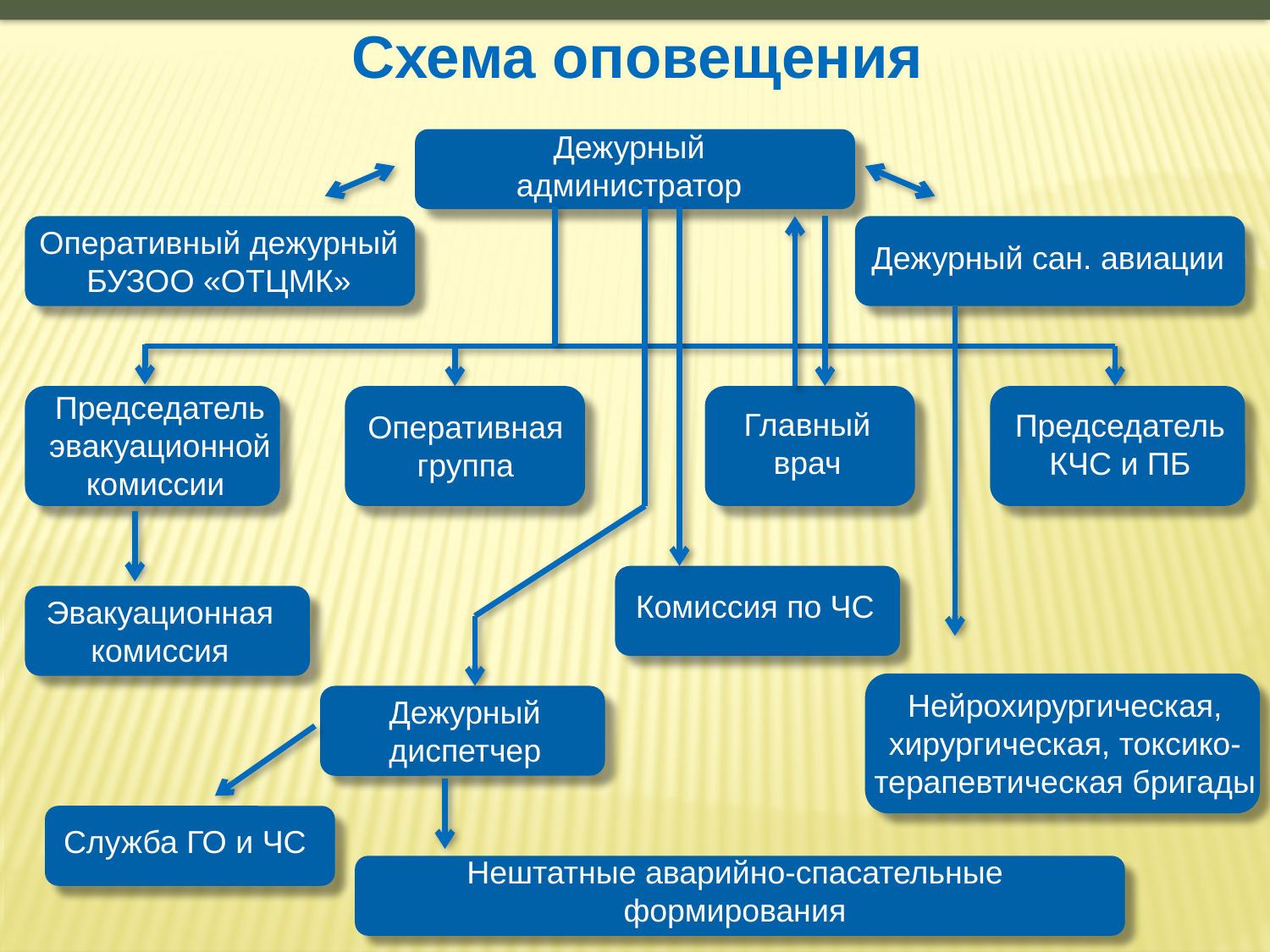

Схема оповещения
Дежурный администратор

Оперативный дежурный
БУЗОО «ОТЦМК»

Дежурный сан. авиации
Председатель эвакуационной комиссии

Главный врач
Председатель КЧС и ПБ
Оперативная группа

Комиссия по ЧС

Эвакуационная комиссия

Нейрохирургическая, хирургическая, токсико-терапевтическая бригады

Дежурный диспетчер

Служба ГО и ЧС
Нештатные аварийно-спасательные формирования